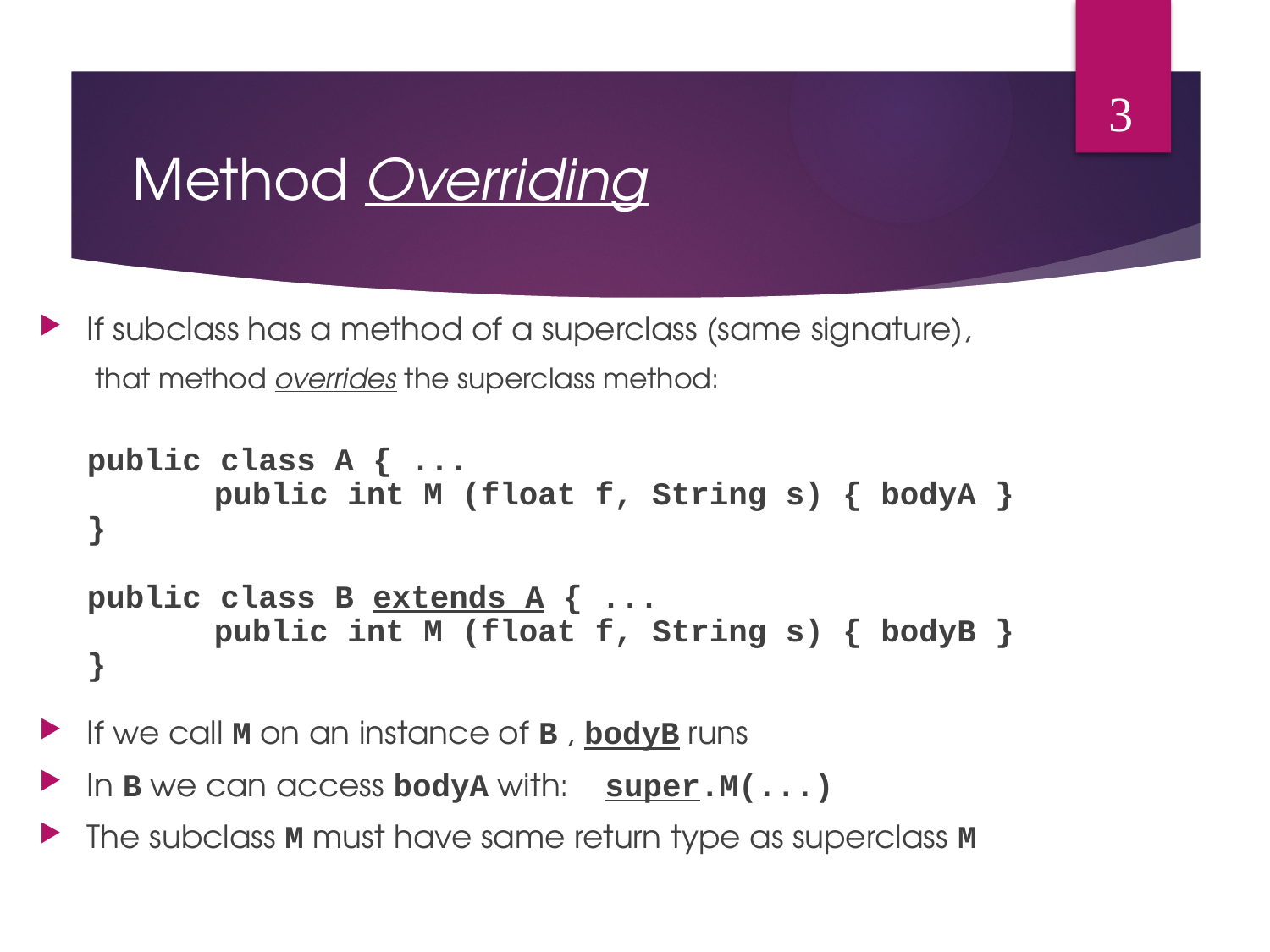

3
# Method Overriding
If subclass has a method of a superclass (same signature),
that method overrides the superclass method:

	public class A { ...
		public int M (float f, String s) { bodyA }
	}

	public class B extends A { ...
		public int M (float f, String s) { bodyB }
	}

If we call M on an instance of B , bodyB runs
In B we can access bodyA with:    super.M(...)
The subclass M must have same return type as superclass M